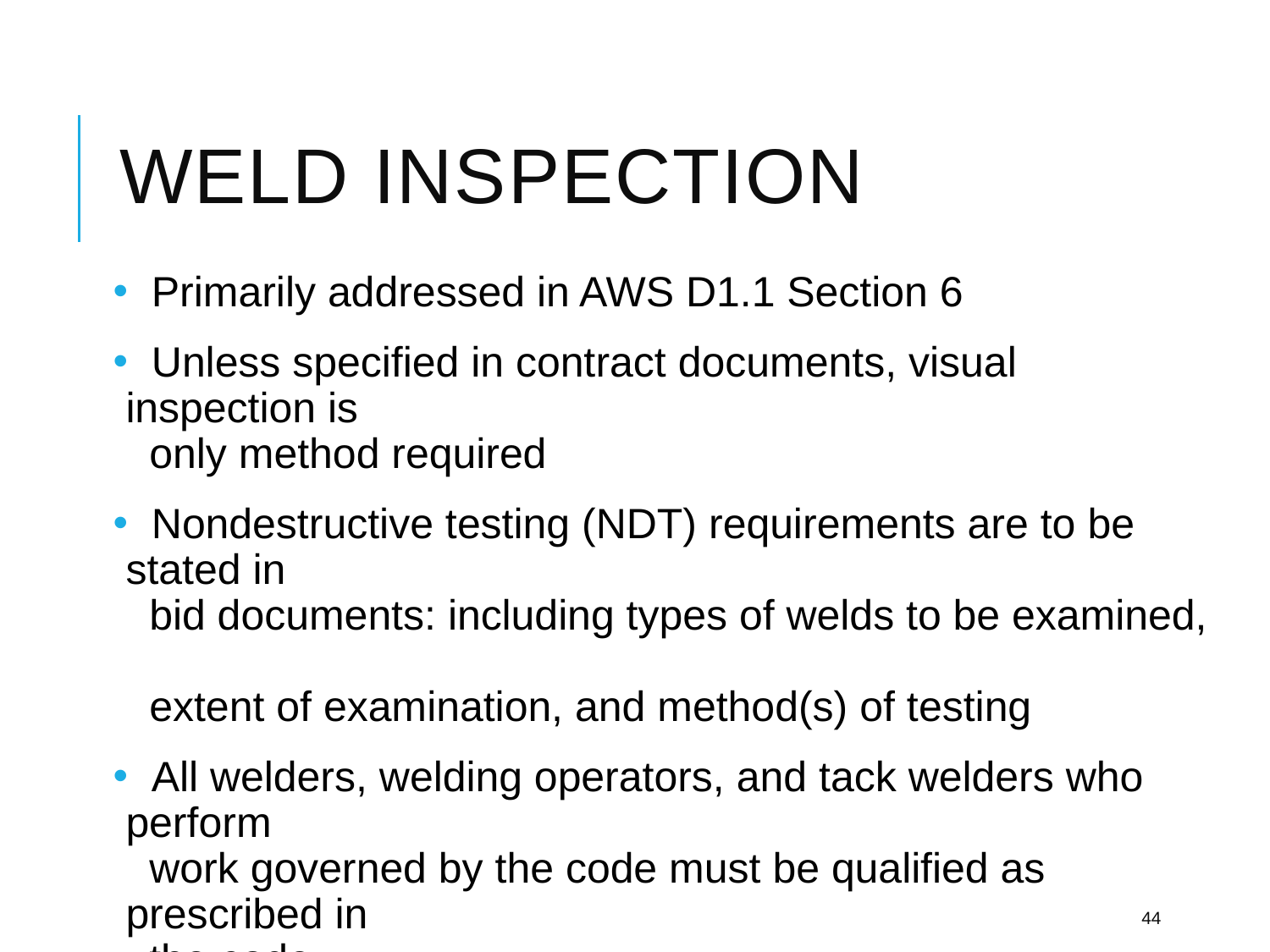

# Weld Inspection
  Primarily addressed in AWS D1.1 Section 6
  Unless specified in contract documents, visual inspection is
  only method required
  Nondestructive testing (NDT) requirements are to be stated in
  bid documents: including types of welds to be examined,
  extent of examination, and method(s) of testing
  All welders, welding operators, and tack welders who perform
  work governed by the code must be qualified as prescribed in
  the code

44